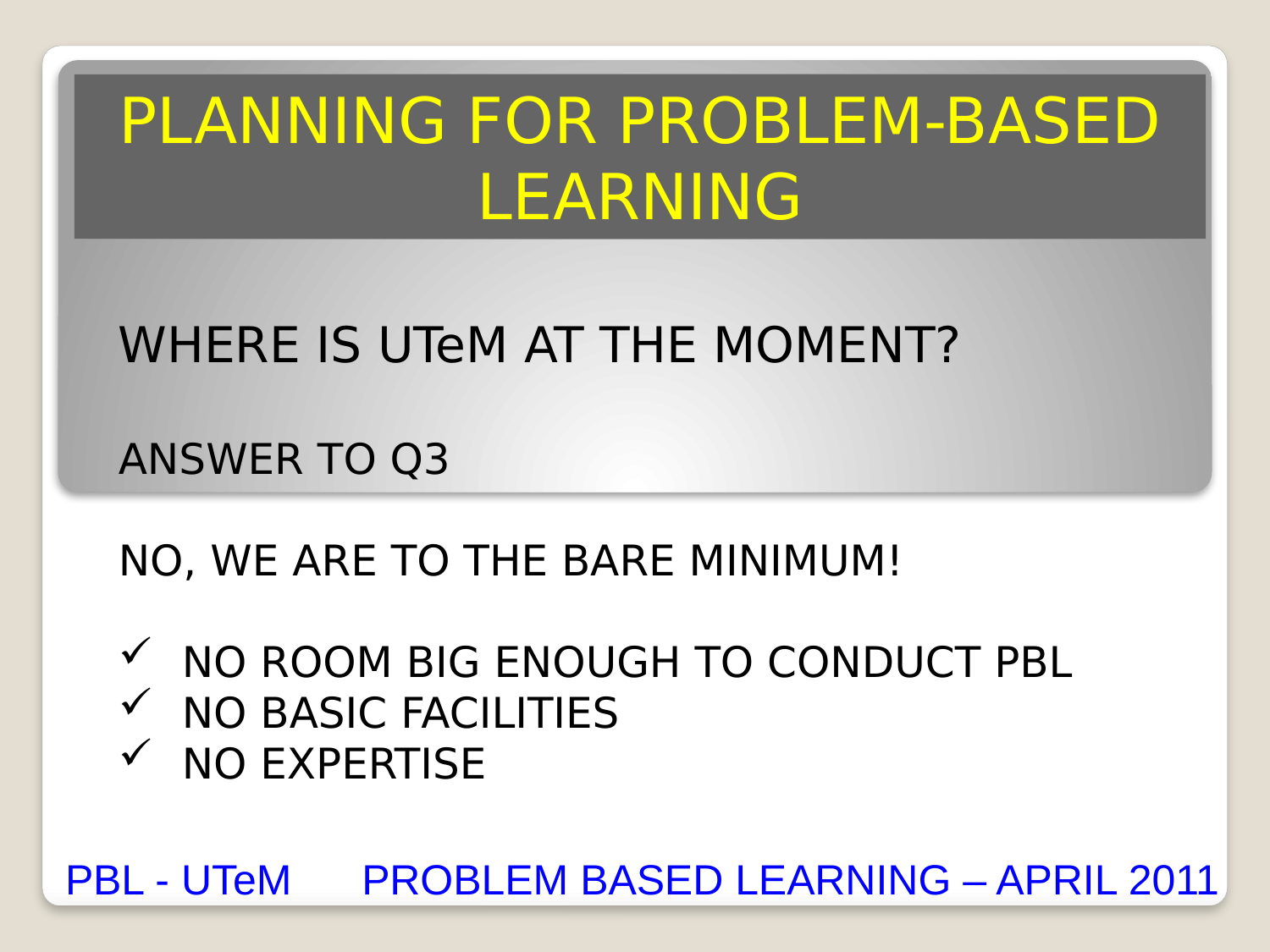

PLANNING FOR PROBLEM-BASED LEARNING
WHERE IS UTeM AT THE MOMENT?

ANSWER TO Q3

NO, WE ARE TO THE BARE MINIMUM!

NO ROOM BIG ENOUGH TO CONDUCT PBL
NO BASIC FACILITIES
NO EXPERTISE
PBL - UTeM
PROBLEM BASED LEARNING – APRIL 2011